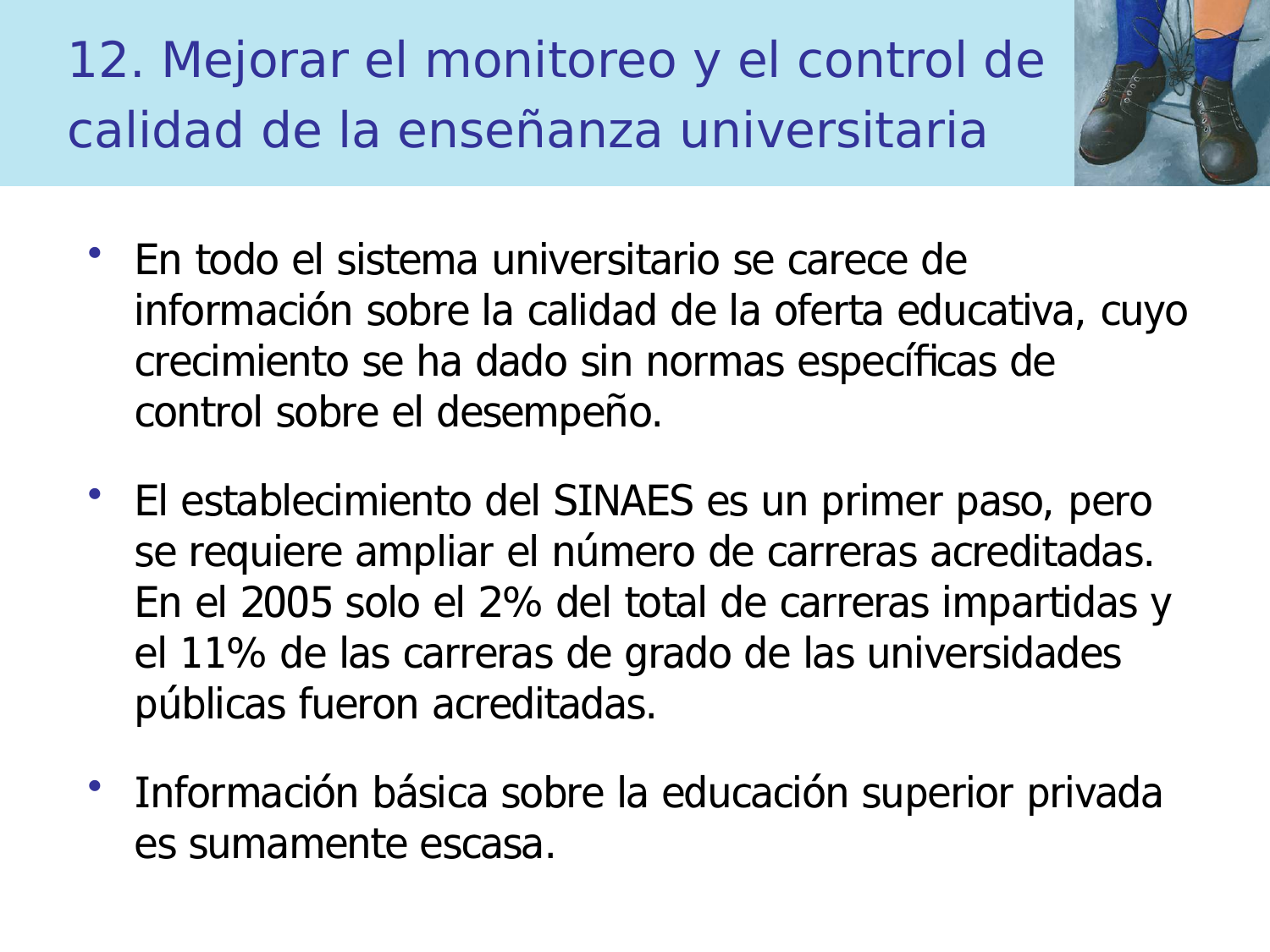

# 12. Mejorar el monitoreo y el control de calidad de la enseñanza universitaria
En todo el sistema universitario se carece de información sobre la calidad de la oferta educativa, cuyo crecimiento se ha dado sin normas específicas de control sobre el desempeño.

El establecimiento del SINAES es un primer paso, pero se requiere ampliar el número de carreras acreditadas. En el 2005 solo el 2% del total de carreras impartidas y el 11% de las carreras de grado de las universidades públicas fueron acreditadas.

Información básica sobre la educación superior privada es sumamente escasa.